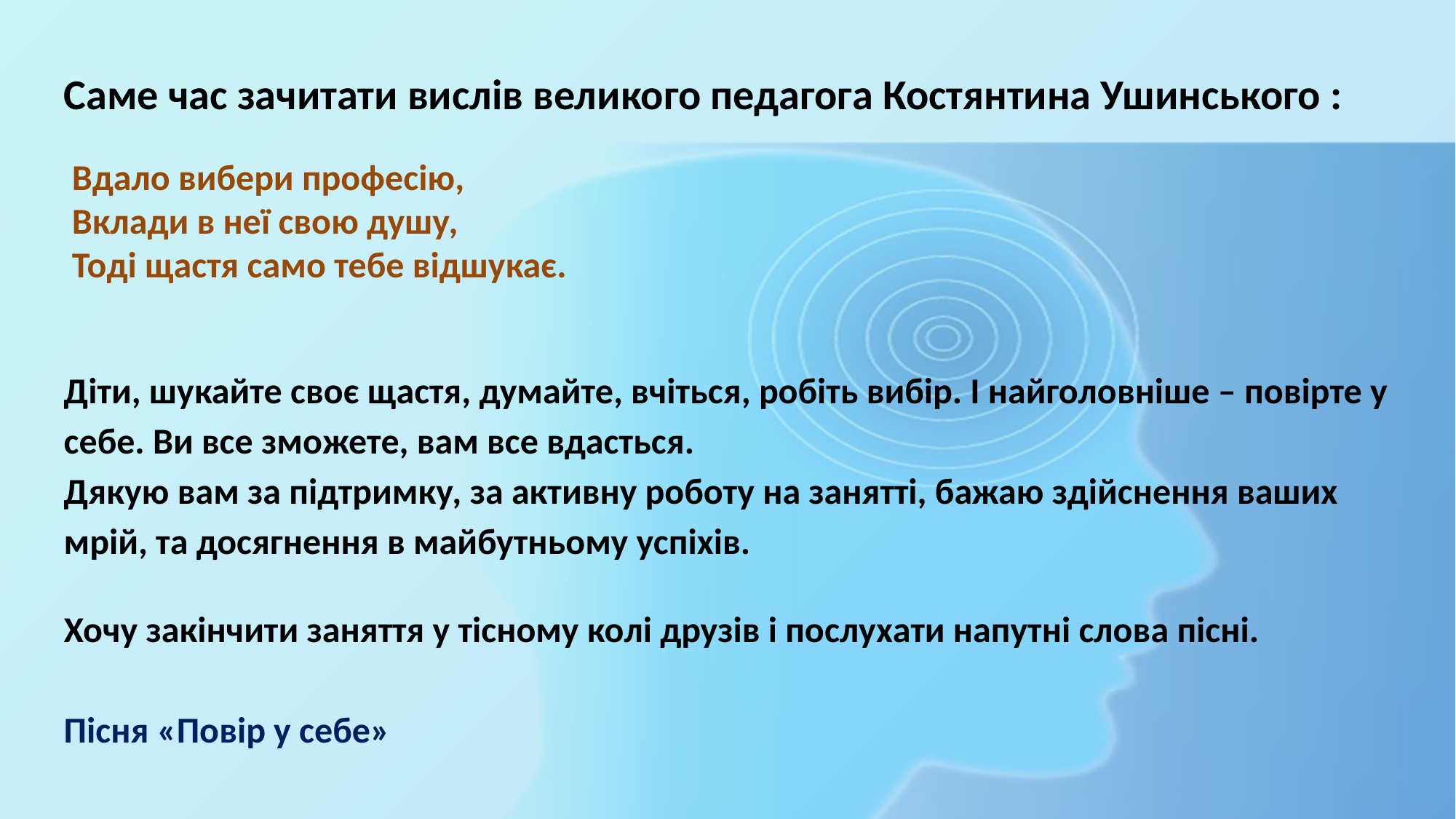

Саме час зачитати вислів великого педагога Костянтина Ушинського :

 Вдало вибери професію,
 Вклади в неї свою душу,
 Тоді щастя само тебе відшукає.

Діти, шукайте своє щастя, думайте, вчіться, робіть вибір. І найголовніше – повірте у себе. Ви все зможете, вам все вдасться.
Дякую вам за підтримку, за активну роботу на занятті, бажаю здійснення ваших мрій, та досягнення в майбутньому успіхів.

Хочу закінчити заняття у тісному колі друзів і послухати напутні слова пісні.

Пісня «Повір у себе»